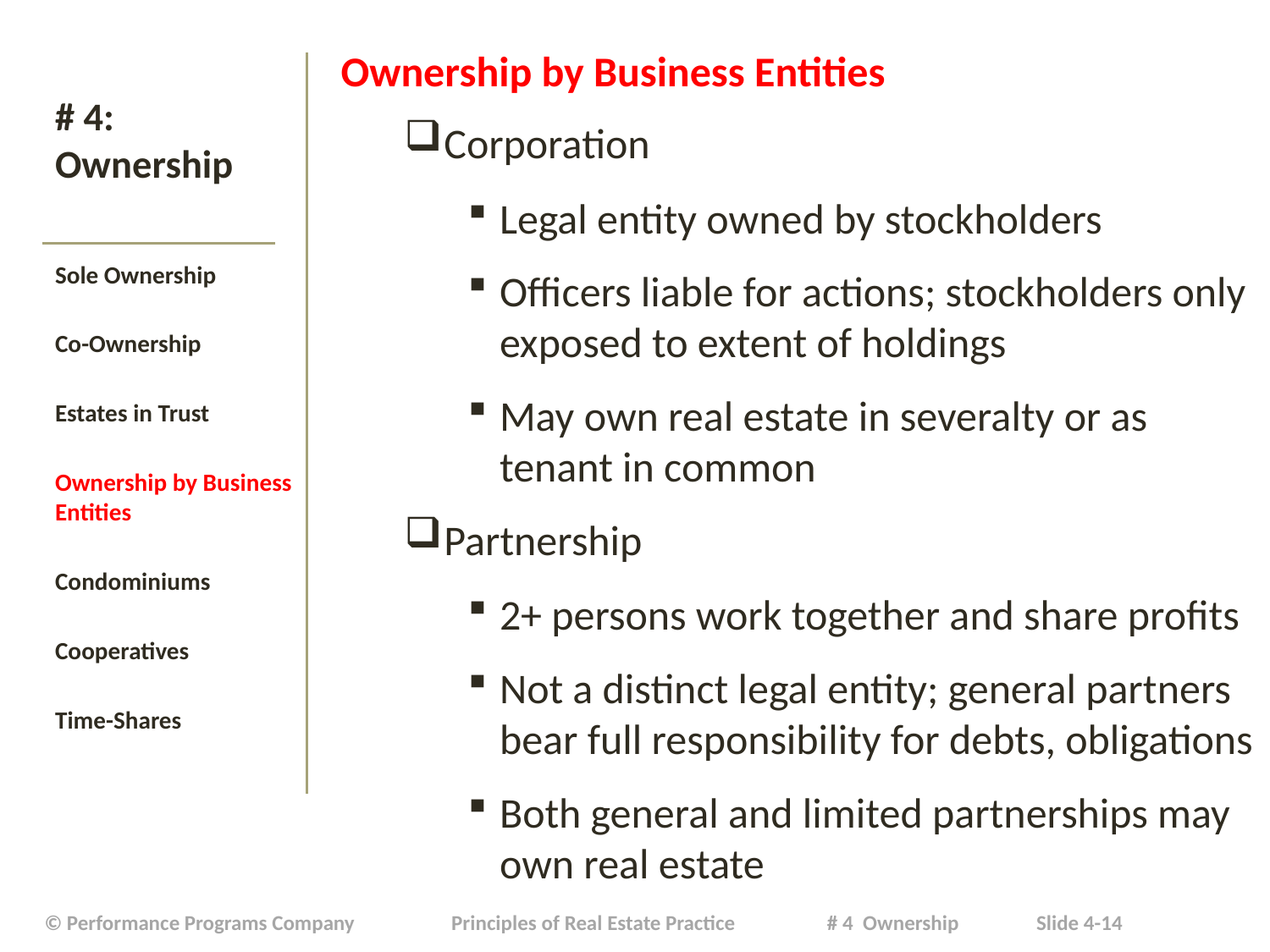

Ownership by Business Entities

Corporation
Legal entity owned by stockholders
Officers liable for actions; stockholders only exposed to extent of holdings
May own real estate in severalty or as tenant in common
Partnership
2+ persons work together and share profits
Not a distinct legal entity; general partners bear full responsibility for debts, obligations
Both general and limited partnerships may own real estate
# # 4: Ownership

Sole Ownership

Co-Ownership

Estates in Trust

Ownership by Business Entities

Condominiums

Cooperatives

Time-Shares

| © Performance Programs Company Principles of Real Estate Practice # 4 Ownership Slide 4-14 |
| --- |